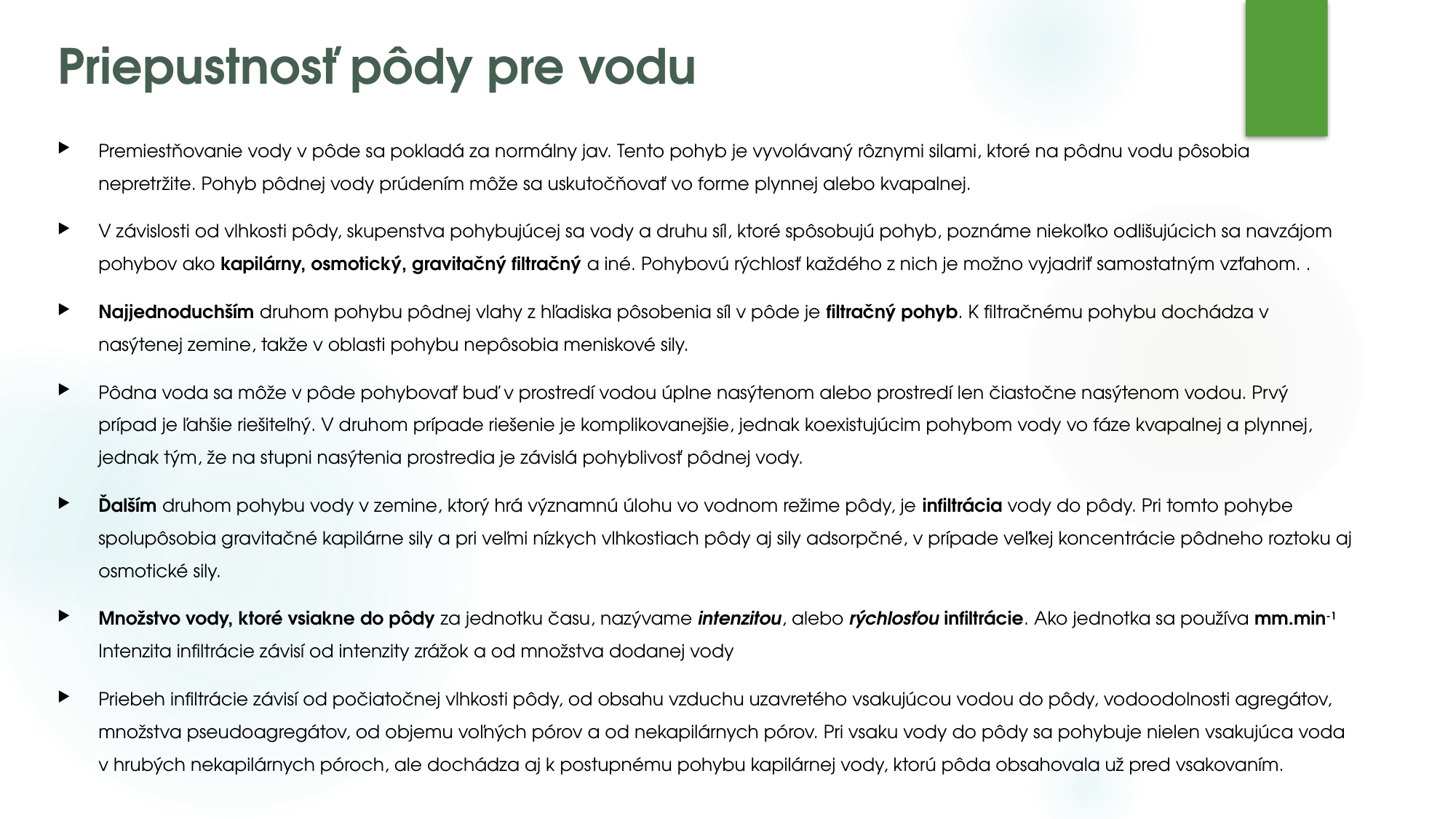

# Priepustnosť pôdy pre vodu
Premiestňovanie vody v pôde sa pokladá za normálny jav. Tento pohyb je vyvolávaný rôznymi silami, ktoré na pôdnu vodu pôsobia nepretržite. Pohyb pôdnej vody prúdením môže sa uskutočňovať vo forme plynnej alebo kvapalnej.
V závislosti od vlhkosti pôdy, skupenstva pohybujúcej sa vody a druhu síl, ktoré spôsobujú pohyb, poznáme niekoľko odlišujúcich sa navzájom pohybov ako kapilárny, osmotický, gravitačný filtračný a iné. Pohybovú rýchlosť každého z nich je možno vyjadriť samostatným vzťahom. .
Najjednoduchším druhom pohybu pôdnej vlahy z hľadiska pôsobenia síl v pôde je filtračný pohyb. K filtračnému pohybu dochádza v nasýtenej zemine, takže v oblasti pohybu nepôsobia meniskové sily.
Pôdna voda sa môže v pôde pohybovať buď v prostredí vodou úplne nasýtenom alebo prostredí len čiastočne nasýtenom vodou. Prvý prípad je ľahšie riešiteľný. V druhom prípade riešenie je komplikovanejšie, jednak koexistujúcim pohybom vody vo fáze kvapalnej a plynnej, jednak tým, že na stupni nasýtenia prostredia je závislá pohyblivosť pôdnej vody.
Ďalším druhom pohybu vody v zemine, ktorý hrá významnú úlohu vo vodnom režime pôdy, je infiltrácia vody do pôdy. Pri tomto pohybe spolupôsobia gravitačné kapilárne sily a pri veľmi nízkych vlhkostiach pôdy aj sily adsorpčné, v prípade veľkej koncentrácie pôdneho roztoku aj osmotické sily.
Množstvo vody, ktoré vsiakne do pôdy za jednotku času, nazývame intenzitou, alebo rýchlosťou infiltrácie. Ako jednotka sa používa mm.min-1 Intenzita infiltrácie závisí od intenzity zrážok a od množstva dodanej vody
Priebeh infiltrácie závisí od počiatočnej vlhkosti pôdy, od obsahu vzduchu uzavretého vsakujúcou vodou do pôdy, vodoodolnosti agregátov, množstva pseudoagregátov, od objemu voľných pórov a od nekapilárnych pórov. Pri vsaku vody do pôdy sa pohybuje nielen vsakujúca voda v hrubých nekapilárnych póroch, ale dochádza aj k postupnému pohybu kapilárnej vody, ktorú pôda obsahovala už pred vsakovaním.